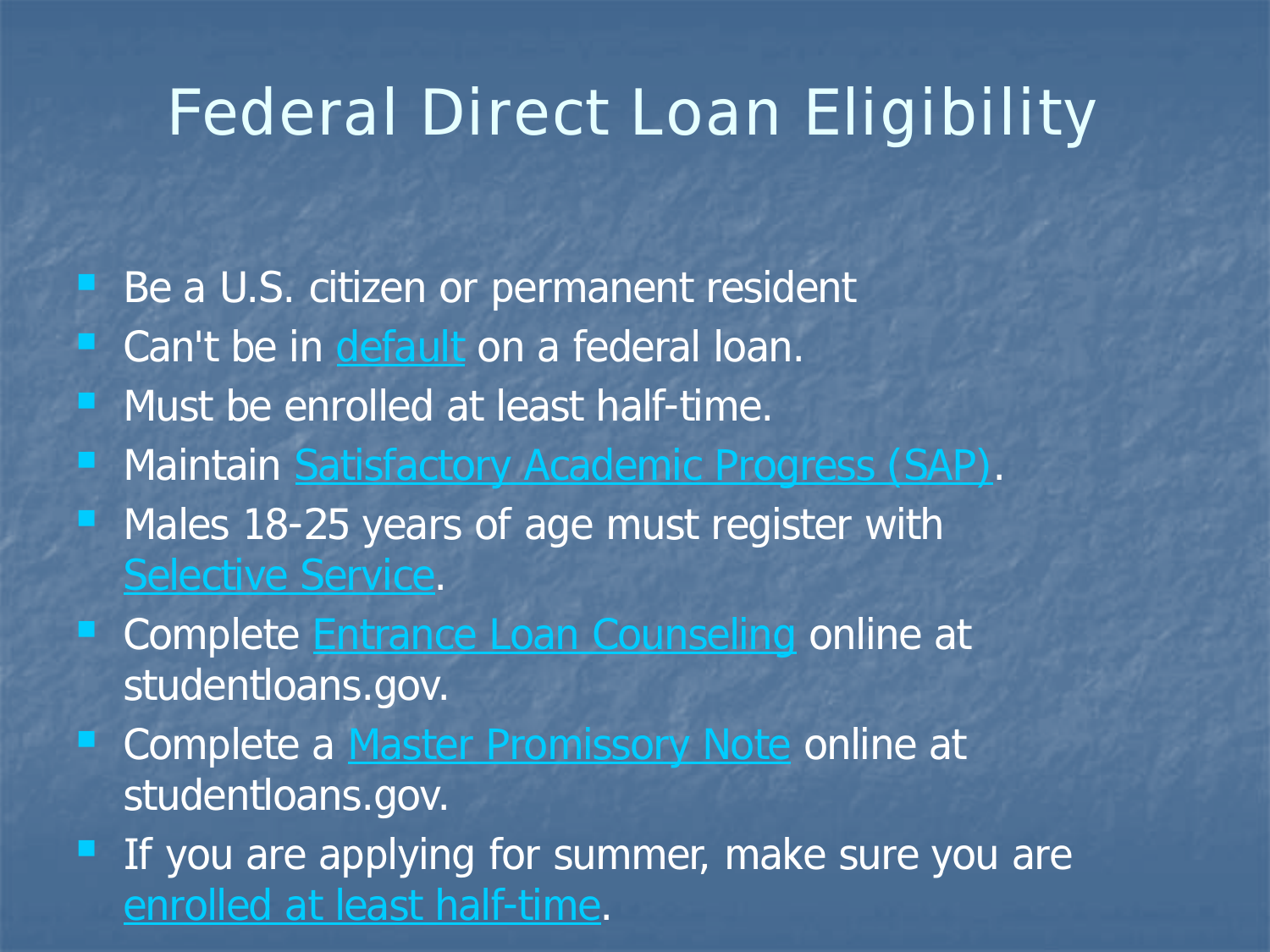

# Federal Direct Loan Eligibility
Be a U.S. citizen or permanent resident
Can't be in default on a federal loan.
Must be enrolled at least half-time.
Maintain Satisfactory Academic Progress (SAP).
Males 18-25 years of age must register with Selective Service.
Complete Entrance Loan Counseling online at studentloans.gov.
Complete a Master Promissory Note online at studentloans.gov.
If you are applying for summer, make sure you are enrolled at least half-time.